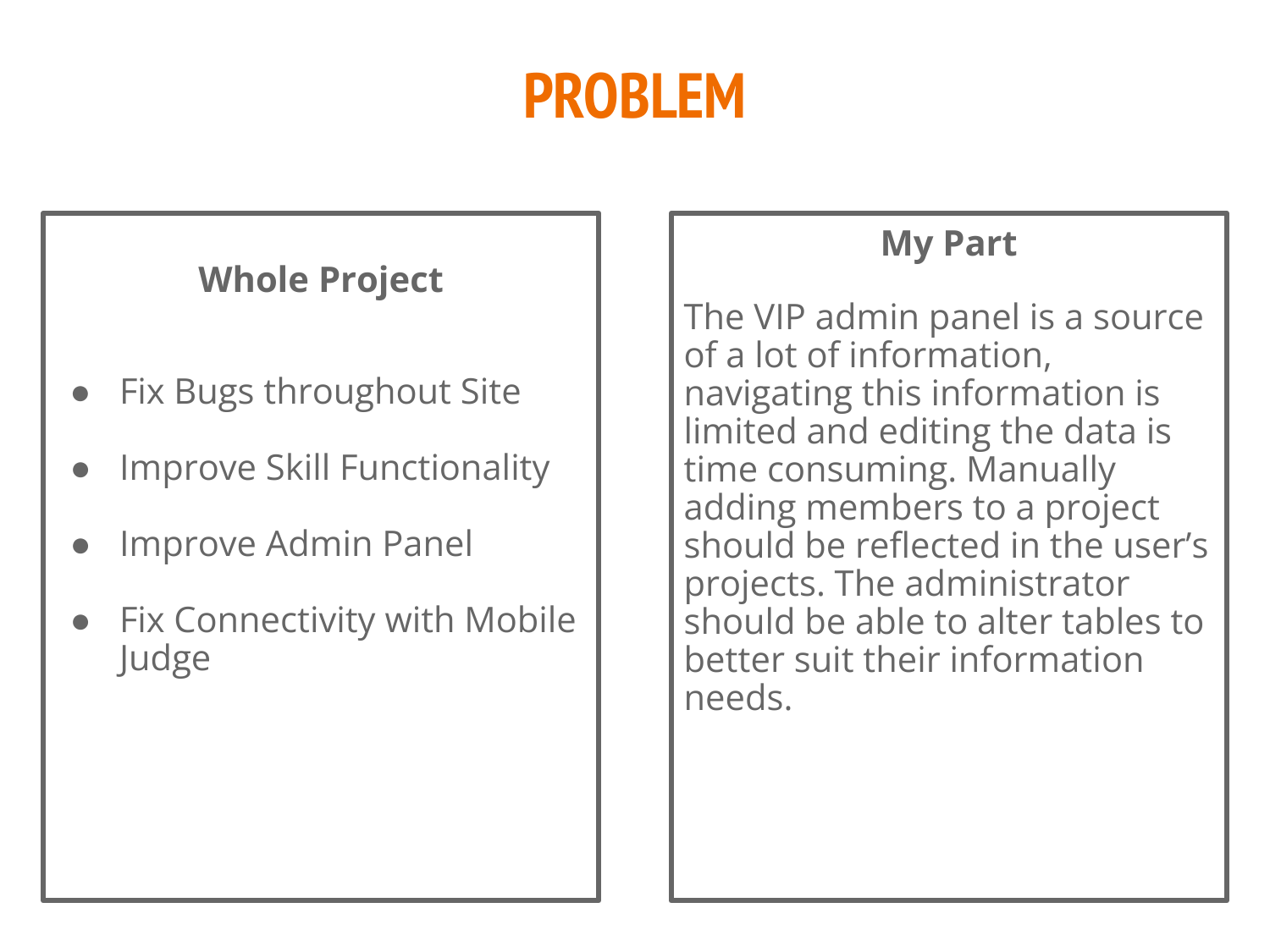

# PROBLEM

Whole Project

Fix Bugs throughout Site
Improve Skill Functionality
Improve Admin Panel
Fix Connectivity with Mobile Judge
My Part
The VIP admin panel is a source of a lot of information, navigating this information is limited and editing the data is time consuming. Manually adding members to a project should be reflected in the user’s projects. The administrator should be able to alter tables to better suit their information needs.